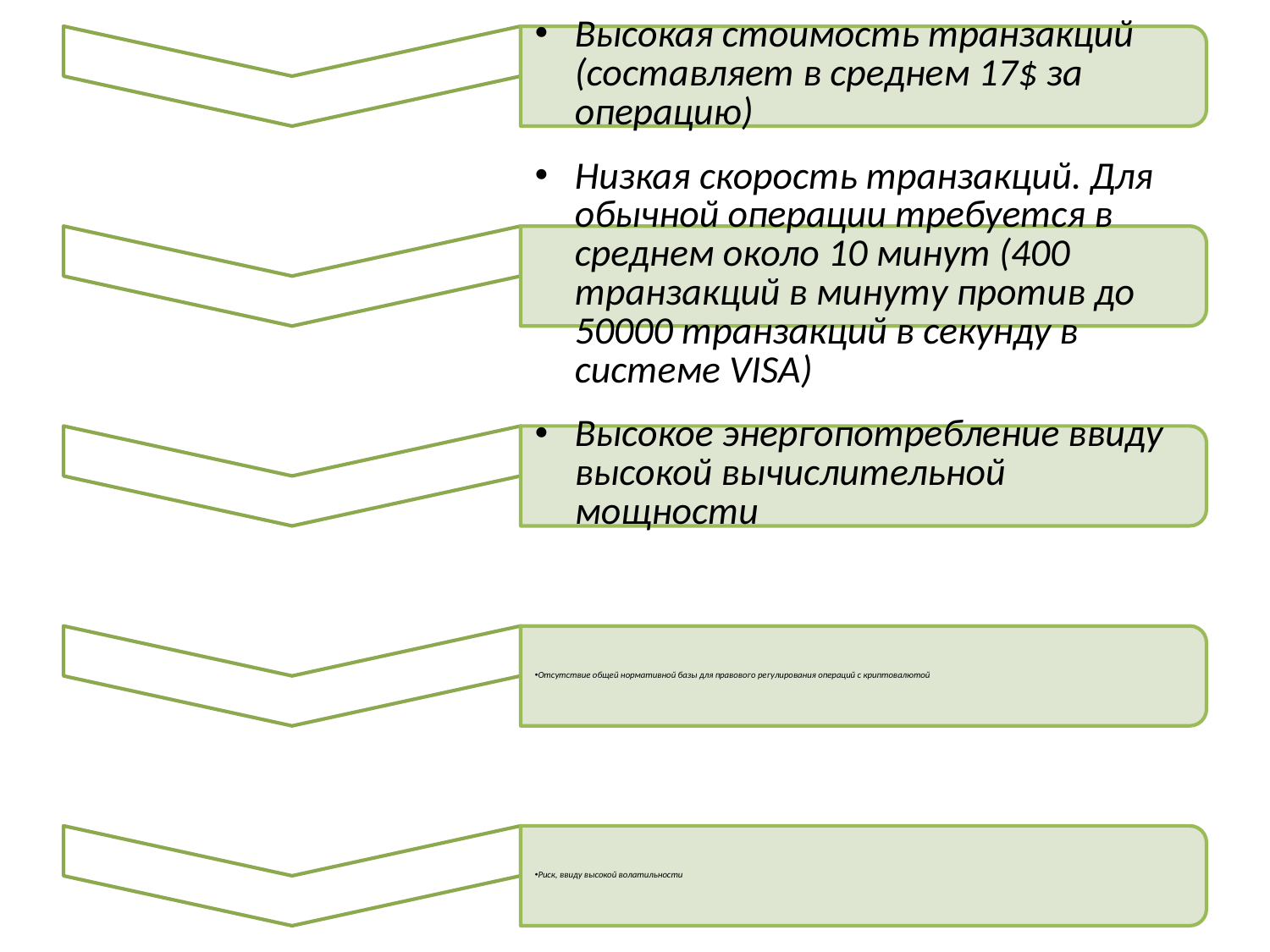

Высокое энергопотребление ввиду высокой вычислительной мощности
Отсутствие общей нормативной базы для правового регулирования операций с криптовалютой
Риск, ввиду высокой волатильности
Высокая стоимость транзакций (составляет в среднем 17$ за операцию)
Низкая скорость транзакций. Для обычной операции требуется в среднем около 10 минут (400 транзакций в минуту против до 50000 транзакций в секунду в системе VISA)
23